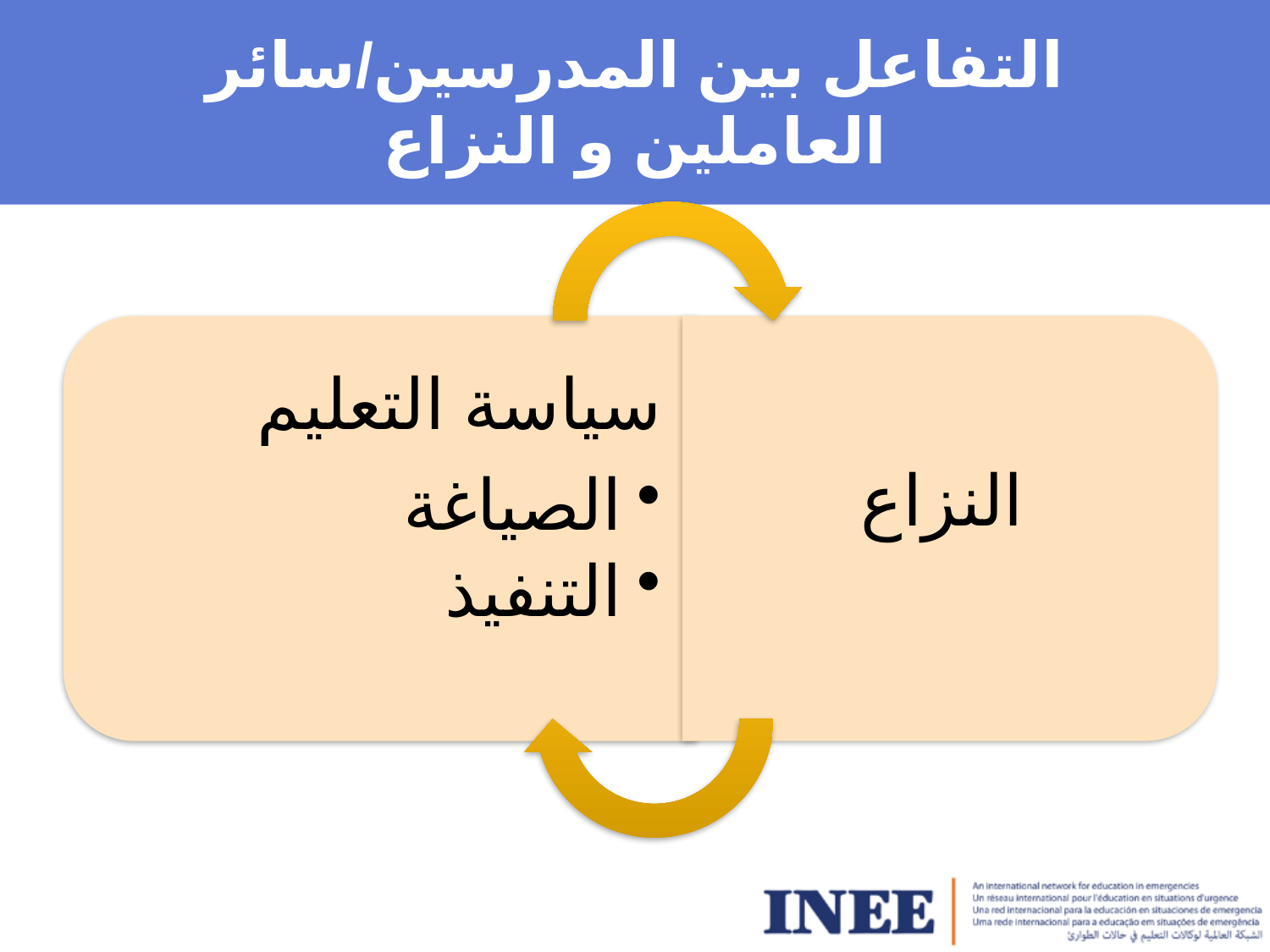

# التفاعل بين المدرسين/سائر العاملين و النزاع
سياسة التعليم
الصياغة
التنفيذ

النزاع